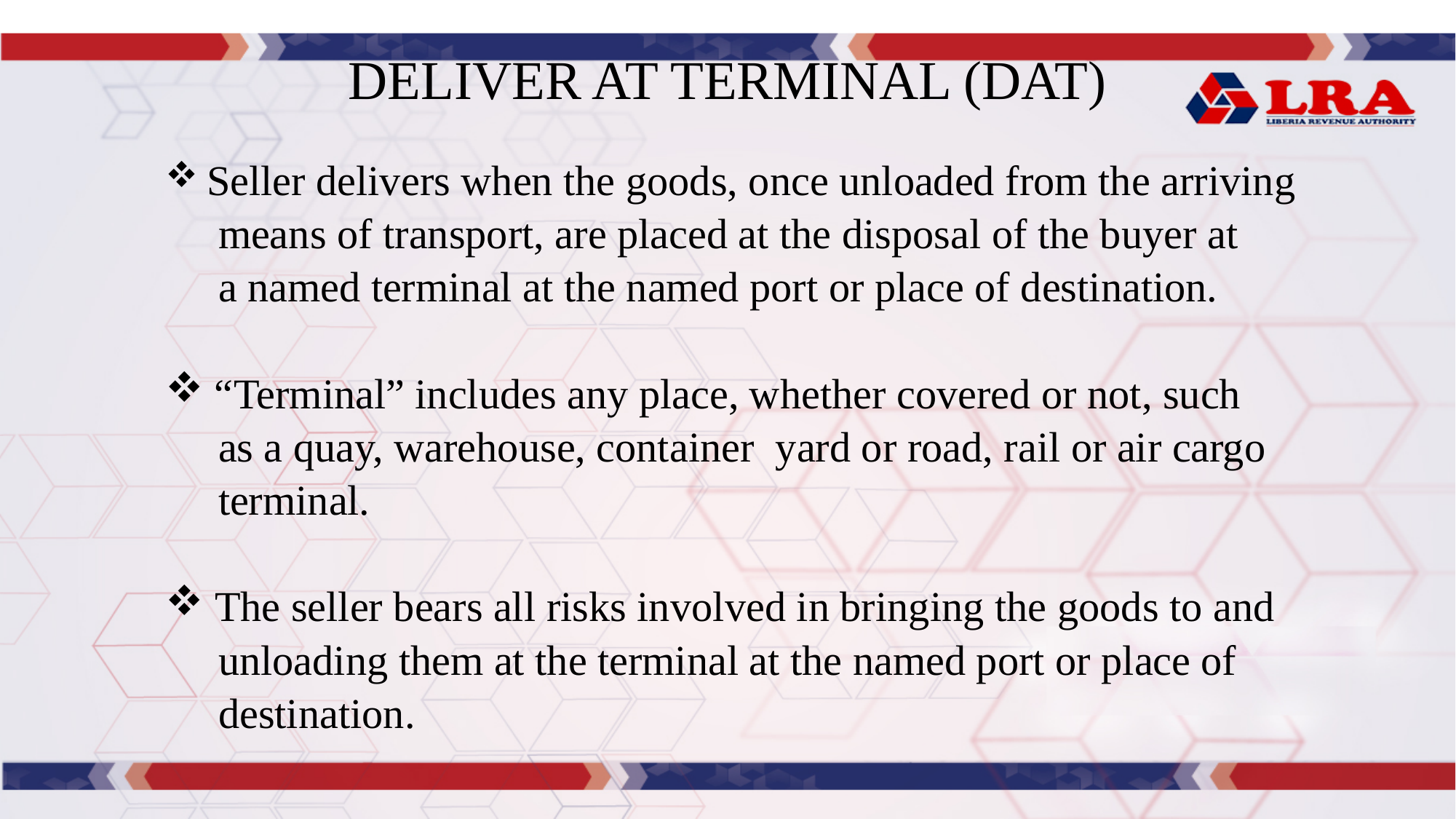

# DELIVER AT TERMINAL (DAT)
 Seller delivers when the goods, once unloaded from the arriving
     means of transport, are placed at the disposal of the buyer at
     a named terminal at the named port or place of destination.

 “Terminal” includes any place, whether covered or not, such
     as a quay, warehouse, container  yard or road, rail or air cargo
     terminal.

 The seller bears all risks involved in bringing the goods to and
     unloading them at the terminal at the named port or place of
     destination.